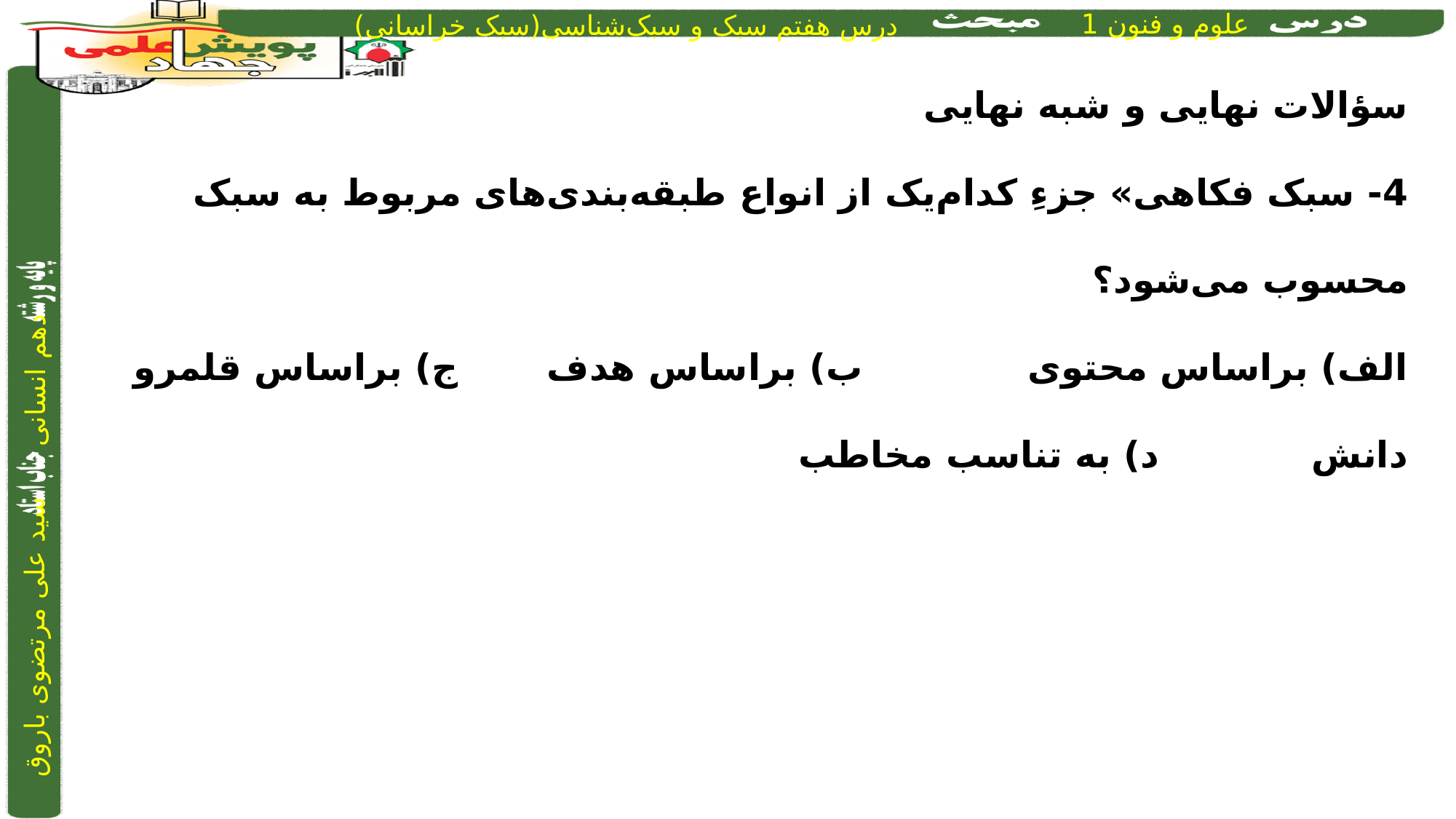

سؤالات نهایی و شبه نهایی
4- سبک فکاهی» جزءِ کدام‌یک از انواع طبقه‌بندی‌های مربوط به سبک محسوب می‌شود؟
الف) براساس محتوی             ب) براساس هدف       ج) براساس قلمرو دانش            د) به تناسب مخاطب

پاسخ: ب